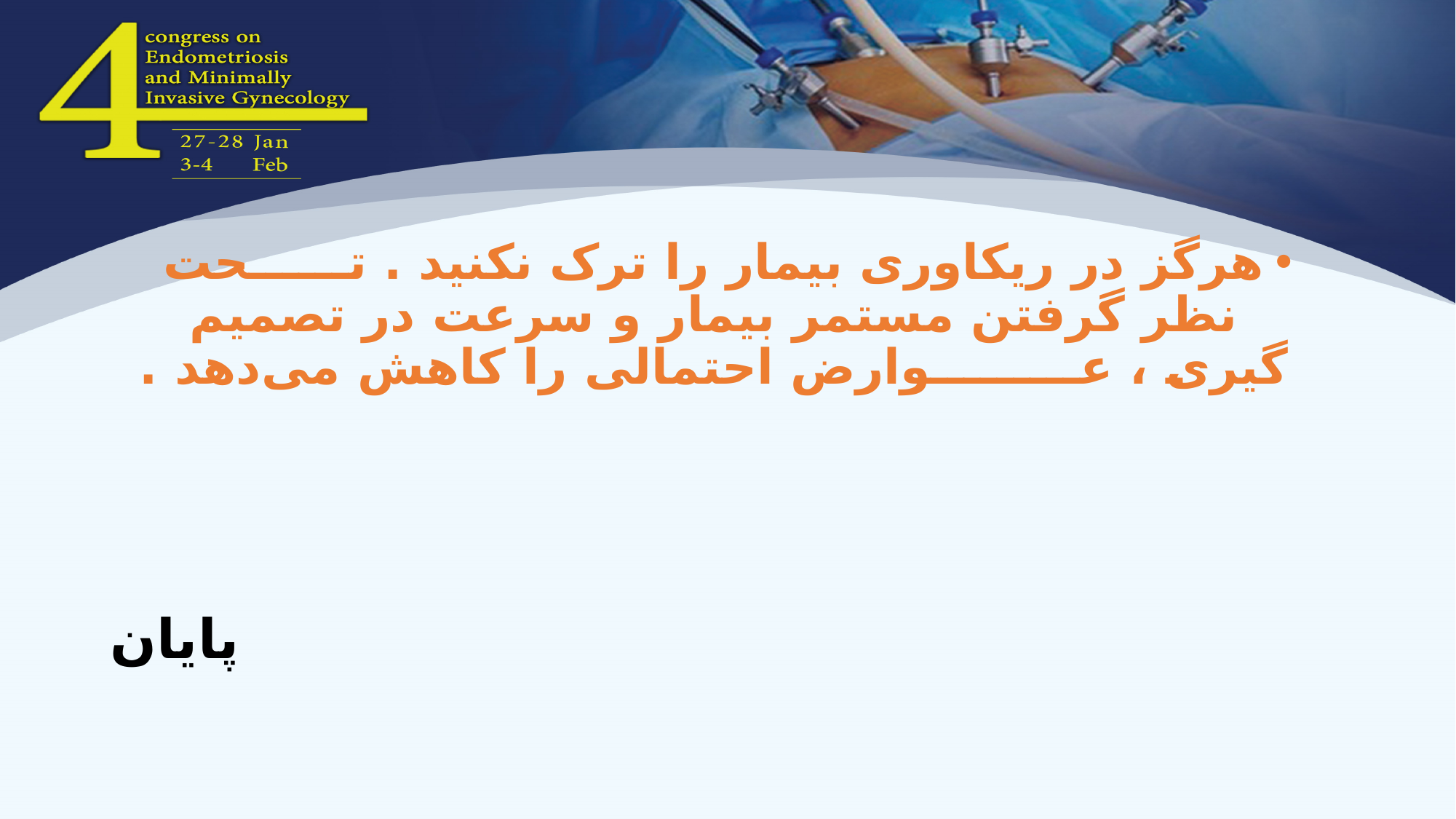

هرگز در ریکاوری بیمار را ترک نکنید . تــــــحت نظر گرفتن مستمر بیمار و سرعت در تصمیم گیری ، عـــــــــوارض احتمالی را کاهش می‌دهد .
پایان